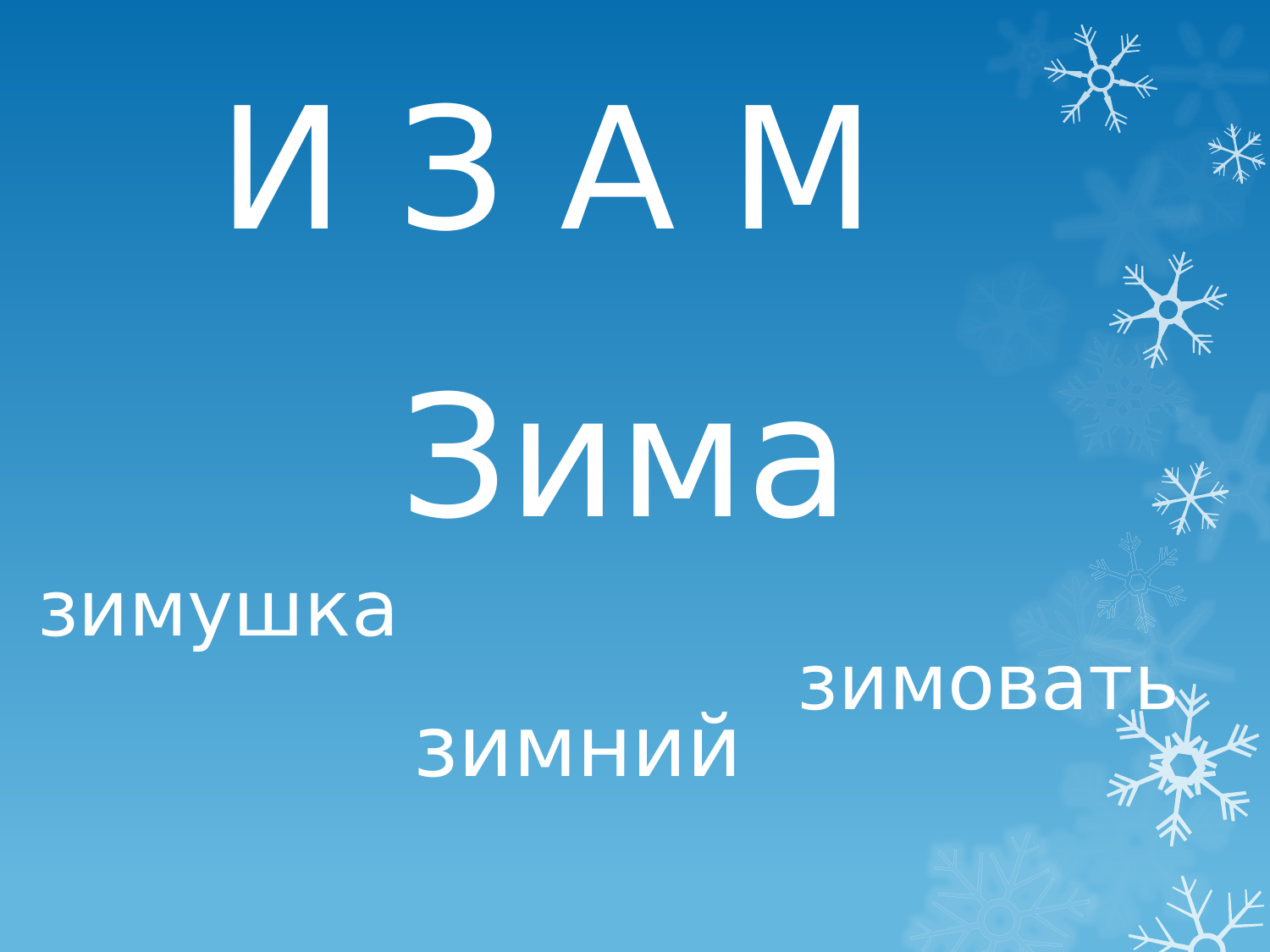

# И З А М
Зима
зимушка

зимовать
зимний